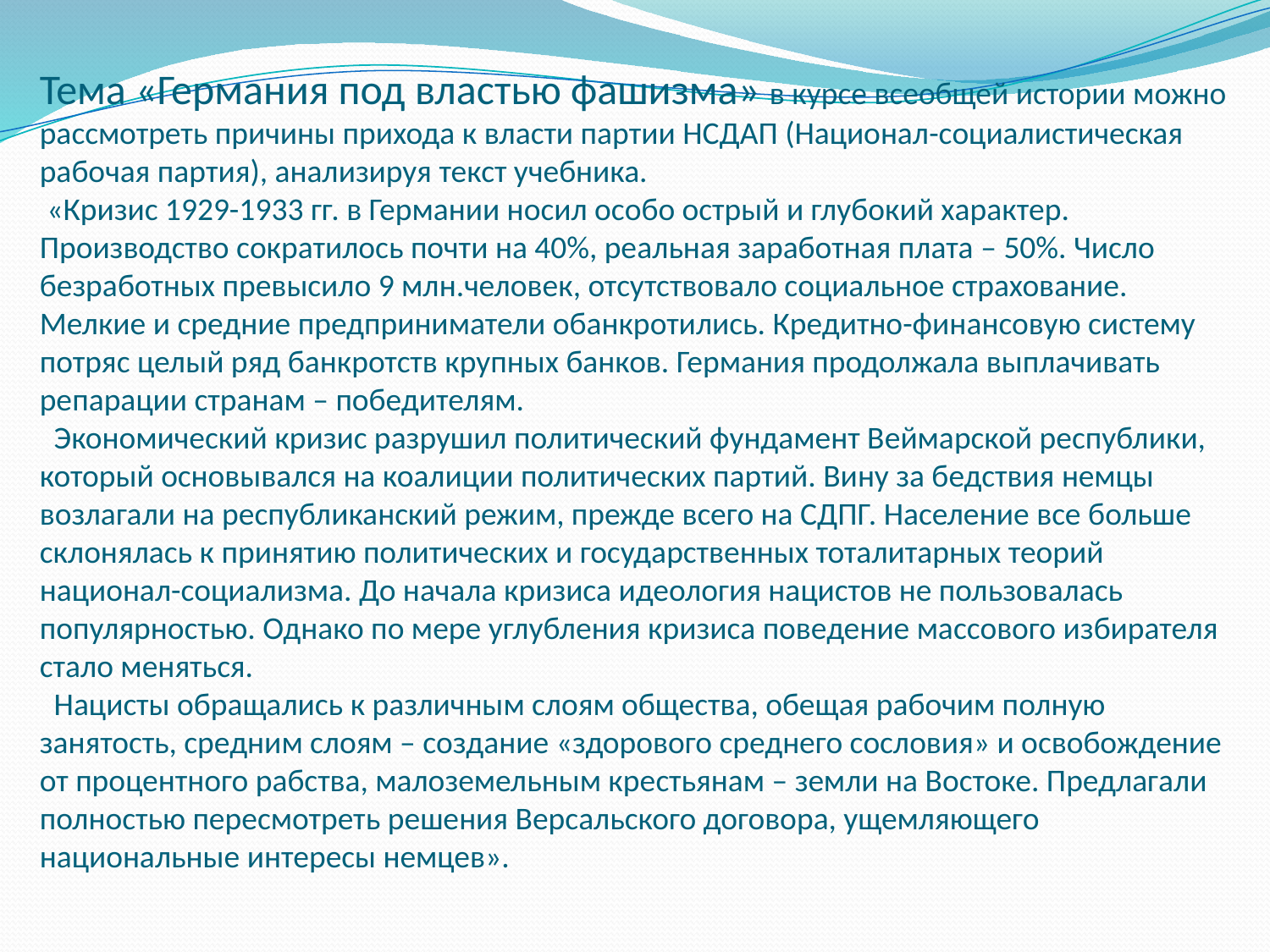

# Тема «Германия под властью фашизма» в курсе всеобщей истории можно рассмотреть причины прихода к власти партии НСДАП (Национал-социалистическая рабочая партия), анализируя текст учебника. «Кризис 1929-1933 гг. в Германии носил особо острый и глубокий характер. Производство сократилось почти на 40%, реальная заработная плата – 50%. Число безработных превысило 9 млн.человек, отсутствовало социальное страхование. Мелкие и средние предприниматели обанкротились. Кредитно-финансовую систему потряс целый ряд банкротств крупных банков. Германия продолжала выплачивать репарации странам – победителям. Экономический кризис разрушил политический фундамент Веймарской республики, который основывался на коалиции политических партий. Вину за бедствия немцы возлагали на республиканский режим, прежде всего на СДПГ. Население все больше склонялась к принятию политических и государственных тоталитарных теорий национал-социализма. До начала кризиса идеология нацистов не пользовалась популярностью. Однако по мере углубления кризиса поведение массового избирателя стало меняться. Нацисты обращались к различным слоям общества, обещая рабочим полную занятость, средним слоям – создание «здорового среднего сословия» и освобождение от процентного рабства, малоземельным крестьянам – земли на Востоке. Предлагали полностью пересмотреть решения Версальского договора, ущемляющего национальные интересы немцев».